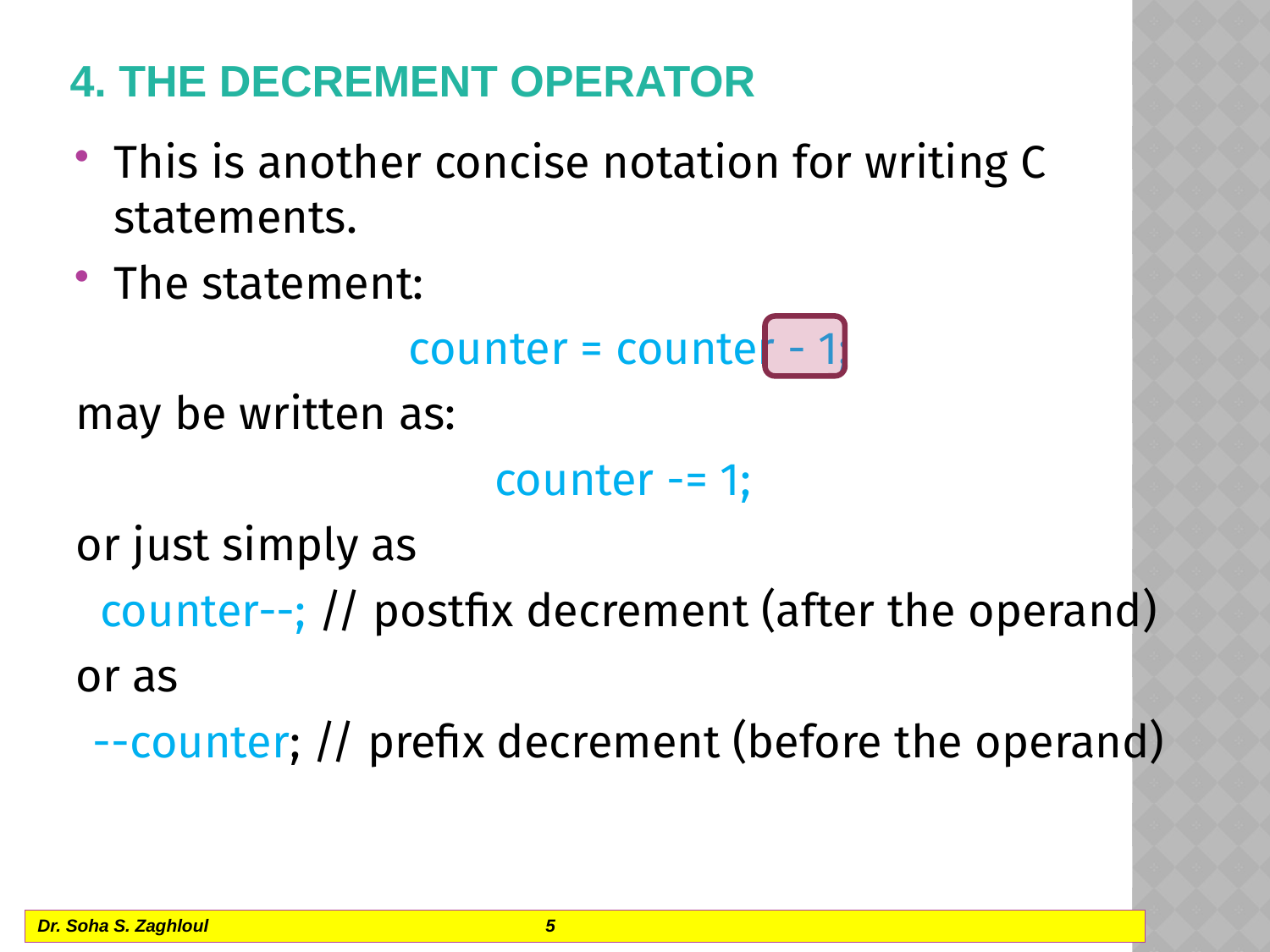

# 4. The decrement operator
This is another concise notation for writing C statements.
The statement:
counter = counter - 1;
may be written as:
counter -= 1;
or just simply as
counter--; // postfix decrement (after the operand)
or as
--counter; // prefix decrement (before the operand)

Dr. Soha S. Zaghloul			5